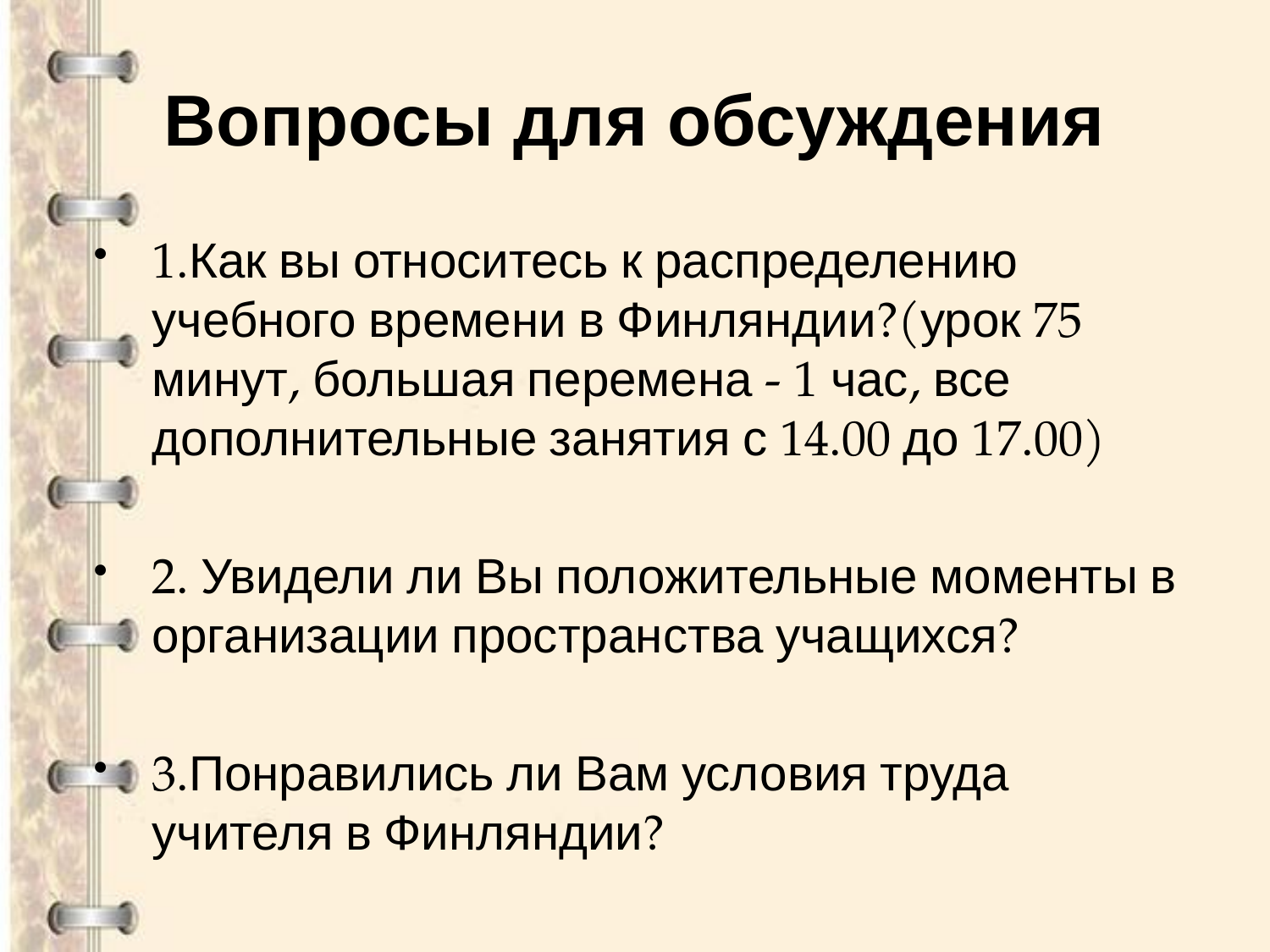

# Вопросы для обсуждения
1.Как вы относитесь к распределению учебного времени в Финляндии?(урок 75 минут, большая перемена - 1 час, все дополнительные занятия с 14.00 до 17.00)

2. Увидели ли Вы положительные моменты в организации пространства учащихся?

3.Понравились ли Вам условия труда учителя в Финляндии?